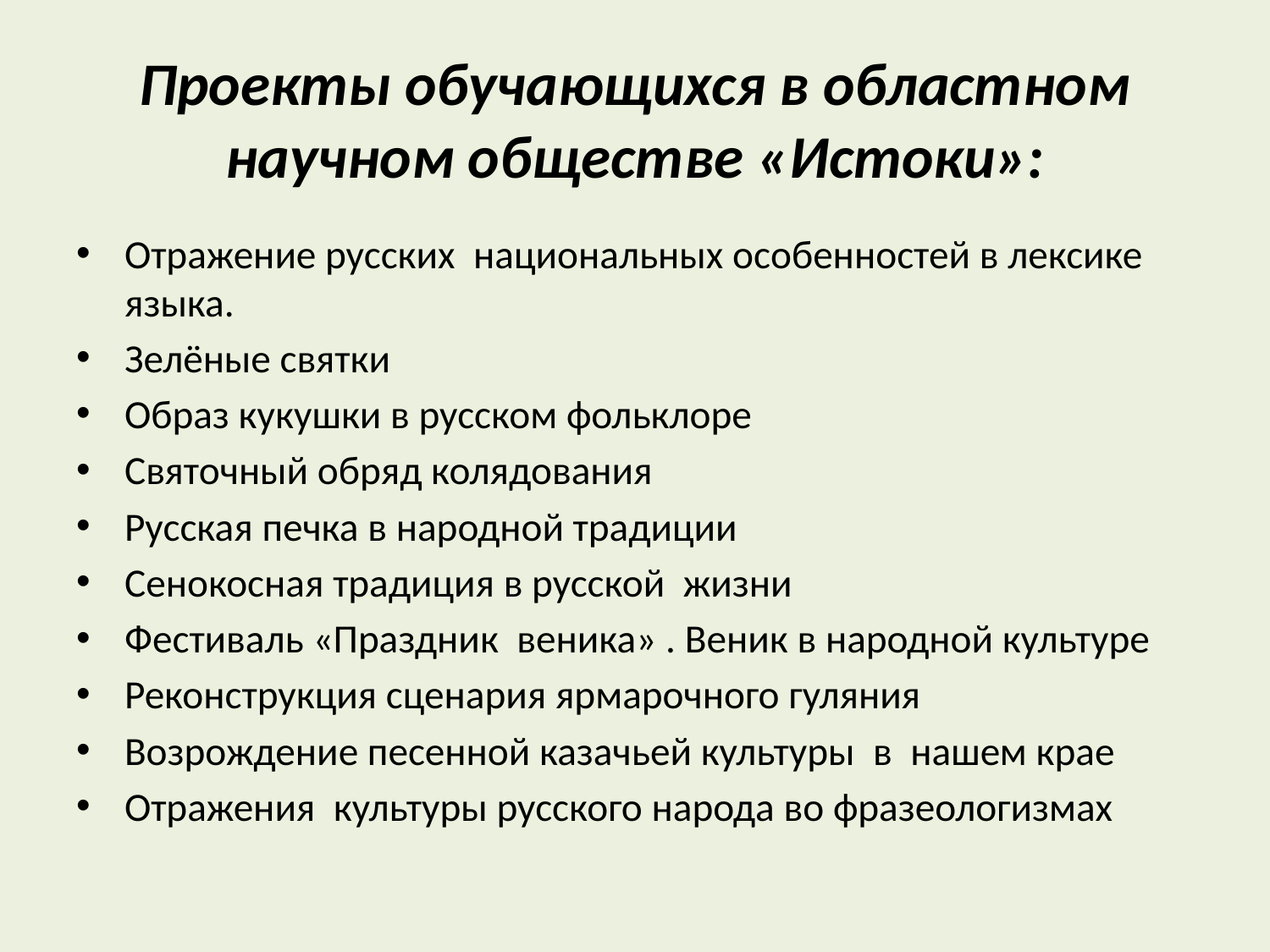

# Проекты обучающихся в областном научном обществе «Истоки»:
Отражение русских  национальных особенностей в лексике языка.
Зелёные святки
Образ кукушки в русском фольклоре
Святочный обряд колядования
Русская печка в народной традиции
Сенокосная традиция в русской  жизни
Фестиваль «Праздник  веника» . Веник в народной культуре
Реконструкция сценария ярмарочного гуляния
Возрождение песенной казачьей культуры  в  нашем крае
Отражения  культуры русского народа во фразеологизмах